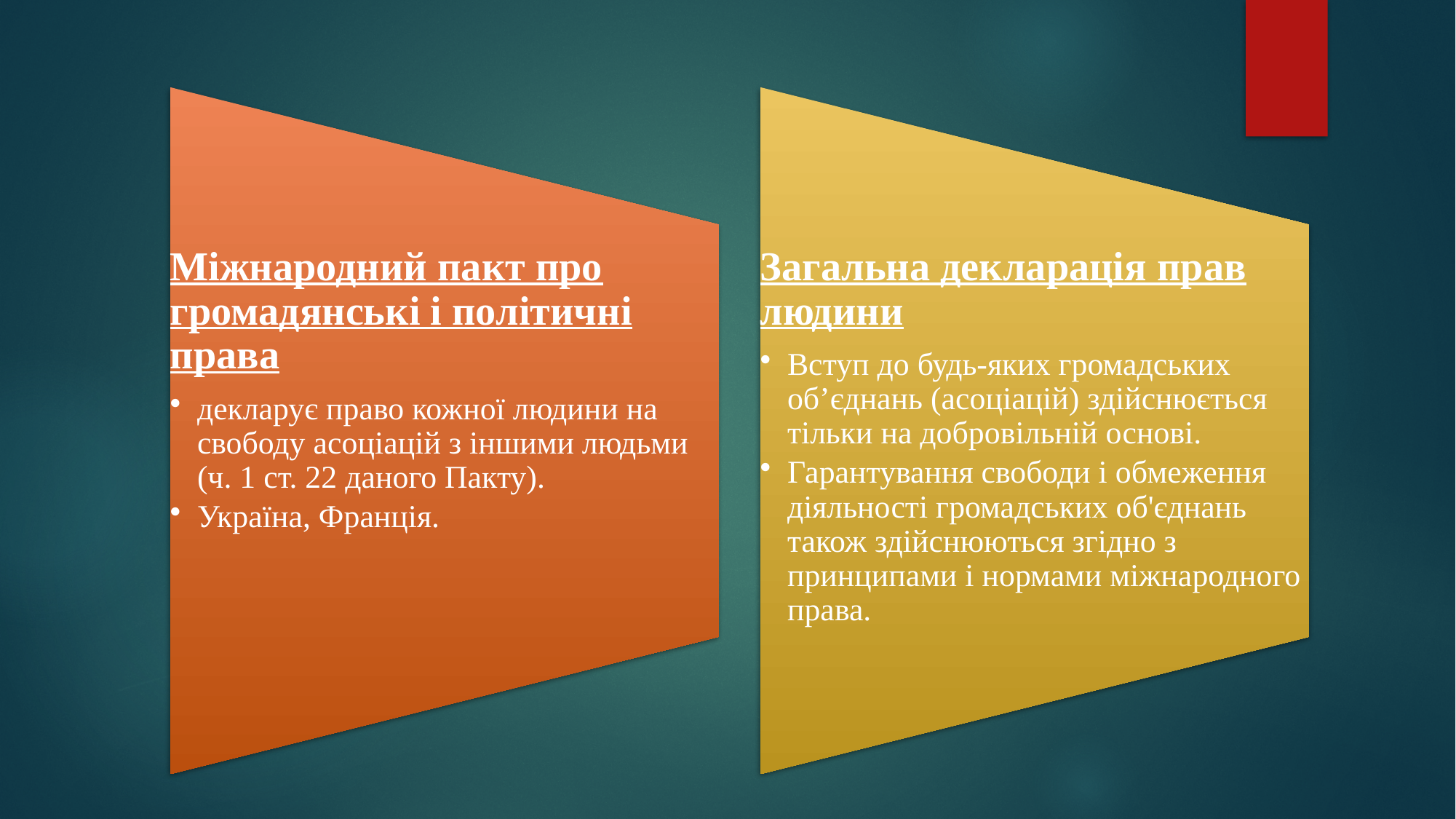

Міжнародний пакт про громадянські і політичні права
декларує право кожної людини на свободу асоціацій з іншими людьми (ч. 1 ст. 22 даного Пакту).
Україна, Франція.
Загальна декларація прав людини
Вступ до будь-яких громадських об’єднань (асоціацій) здійснюється тільки на добровільній основі.
Гарантування свободи і обмеження діяльності громадських об'єднань також здійснюються згідно з принципами і нормами міжнародного права.